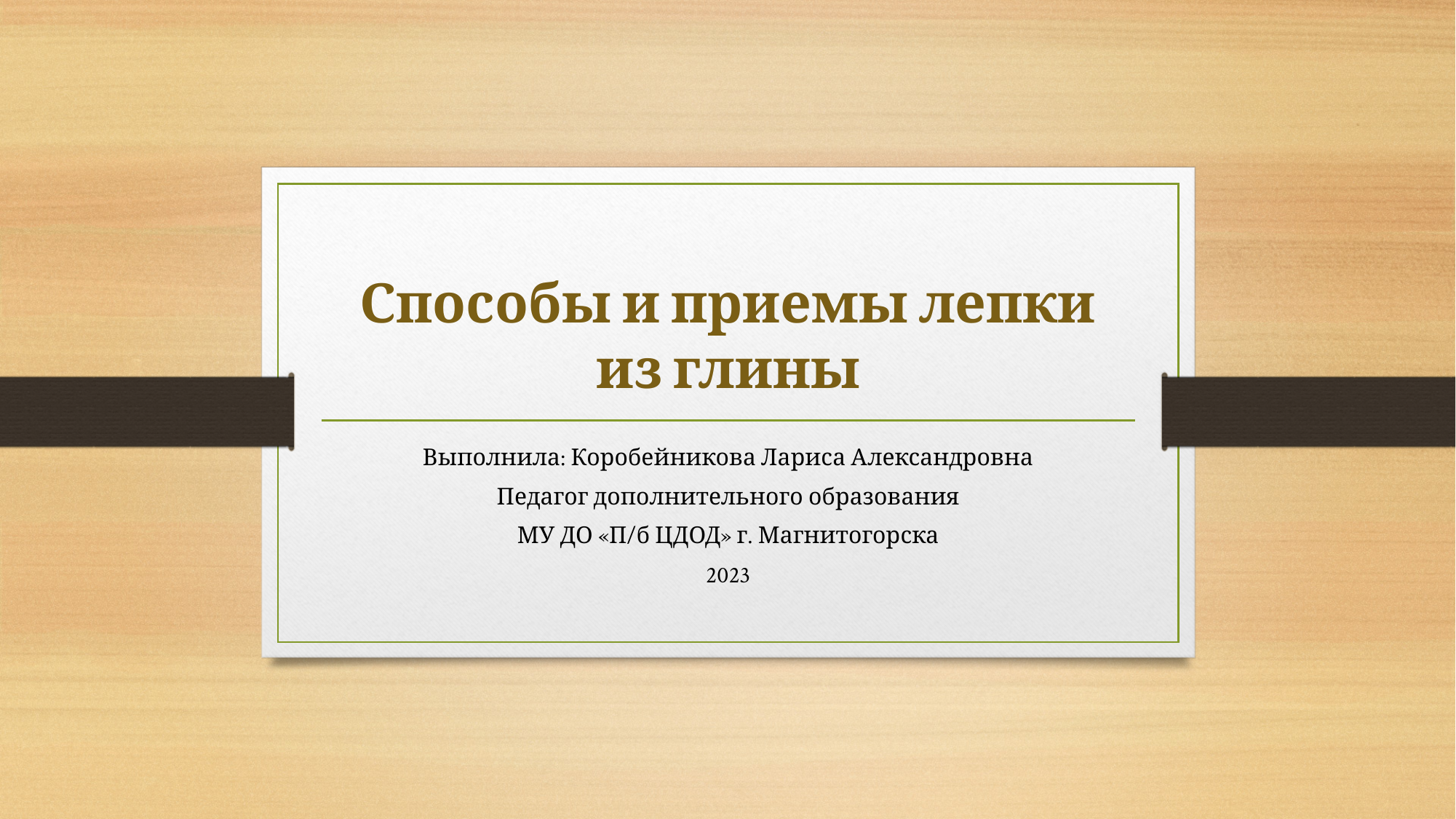

# Способы и приемы лепки из глины
Выполнила: Коробейникова Лариса Александровна
Педагог дополнительного образования
МУ ДО «П/б ЦДОД» г. Магнитогорска
2023